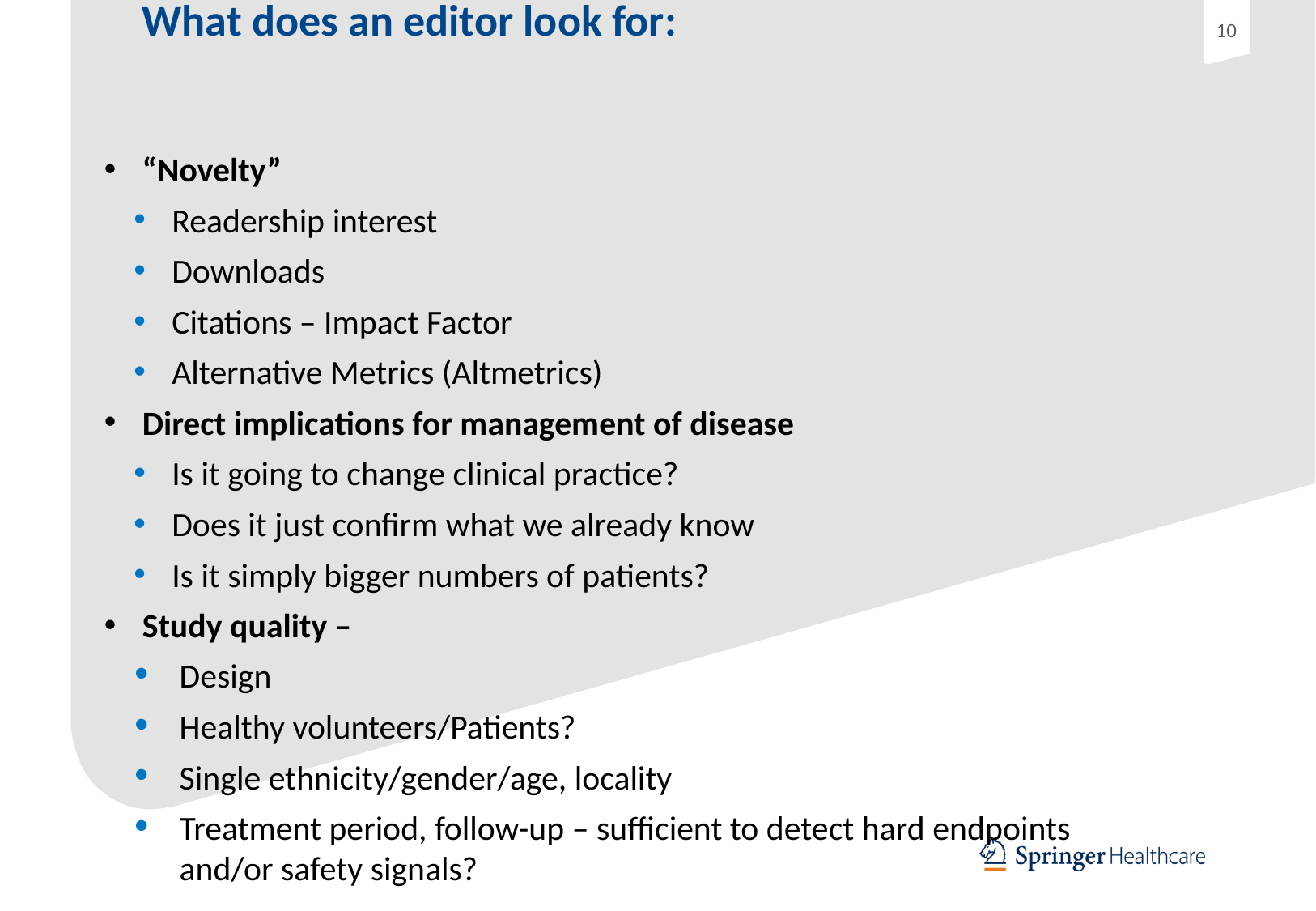

# What does an editor look for:

“Novelty”
Readership interest
Downloads
Citations – Impact Factor
Alternative Metrics (Altmetrics)
Direct implications for management of disease
Is it going to change clinical practice?
Does it just confirm what we already know
Is it simply bigger numbers of patients?
Study quality –
Design
Healthy volunteers/Patients?
Single ethnicity/gender/age, locality
Treatment period, follow-up – sufficient to detect hard endpoints and/or safety signals?